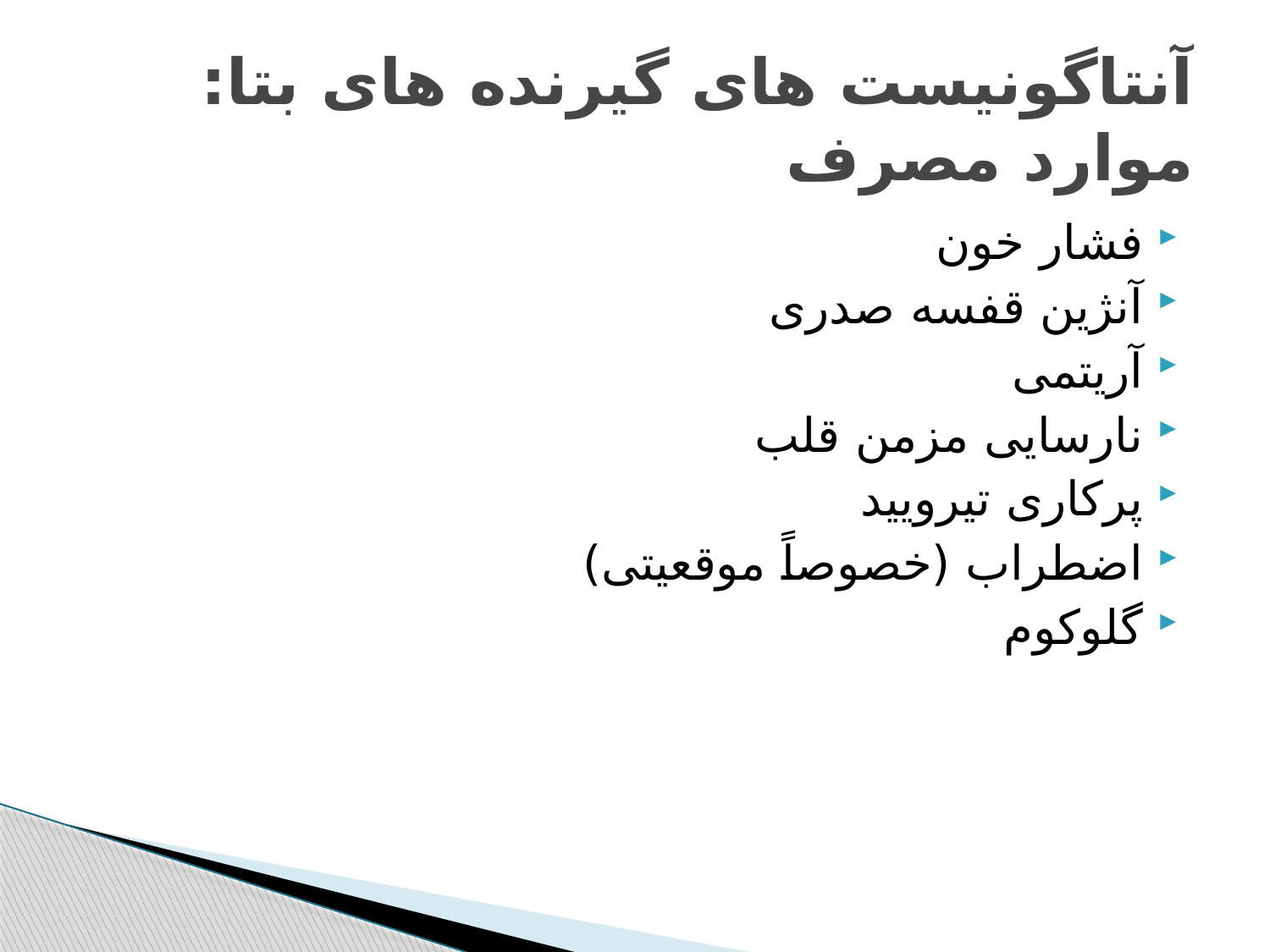

# آنتاگونیست های گیرنده های بتا: موارد مصرف
فشار خون
آنژین قفسه صدری
آریتمی
نارسایی مزمن قلب
پرکاری تیرویید
اضطراب (خصوصاً موقعیتی)
گلوکوم